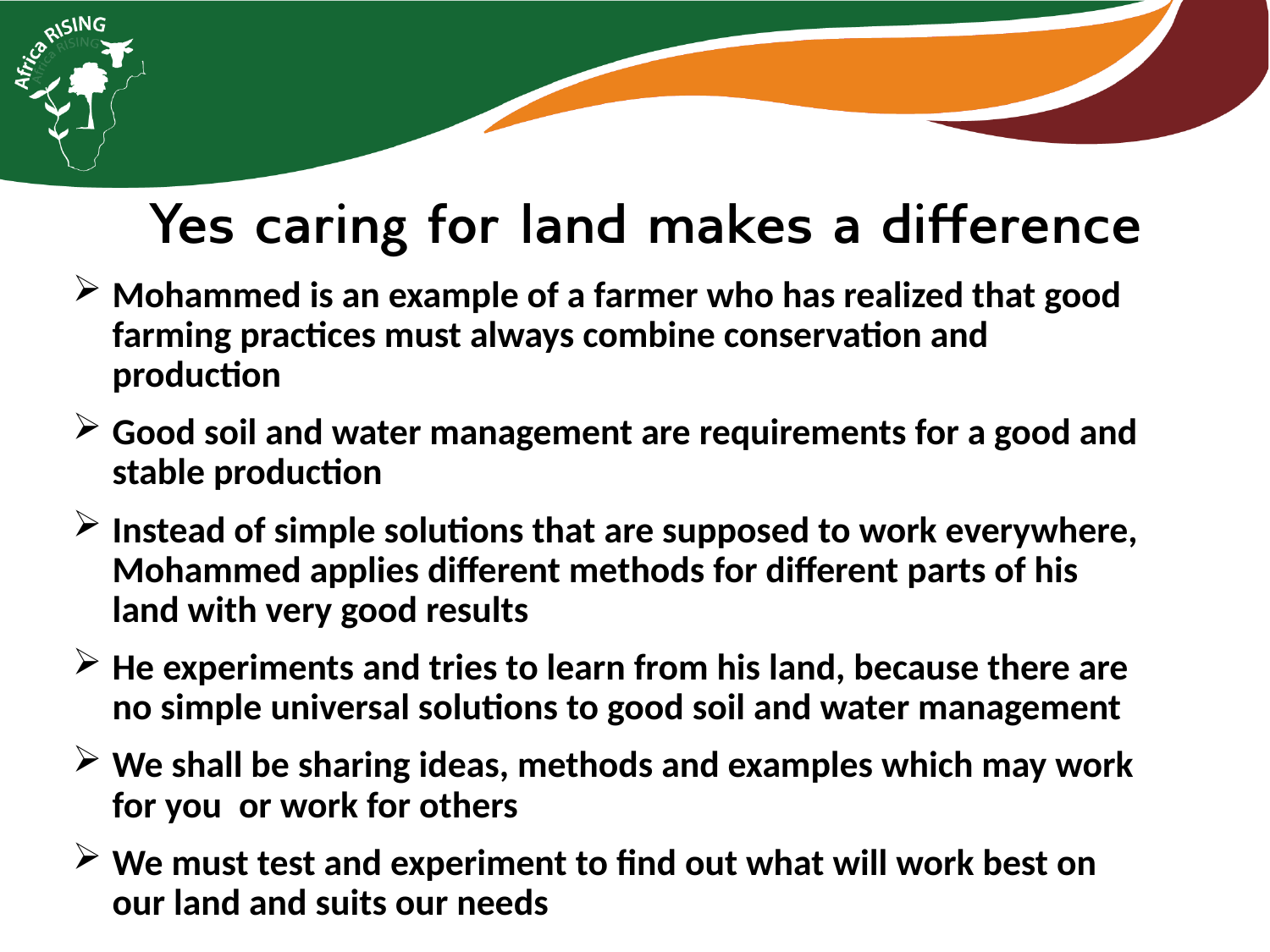

Yes caring for land makes a difference
Mohammed is an example of a farmer who has realized that good farming practices must always combine conservation and production
Good soil and water management are requirements for a good and stable production
Instead of simple solutions that are supposed to work everywhere, Mohammed applies different methods for different parts of his land with very good results
He experiments and tries to learn from his land, because there are no simple universal solutions to good soil and water management
We shall be sharing ideas, methods and examples which may work for you  or work for others
We must test and experiment to find out what will work best on our land and suits our needs